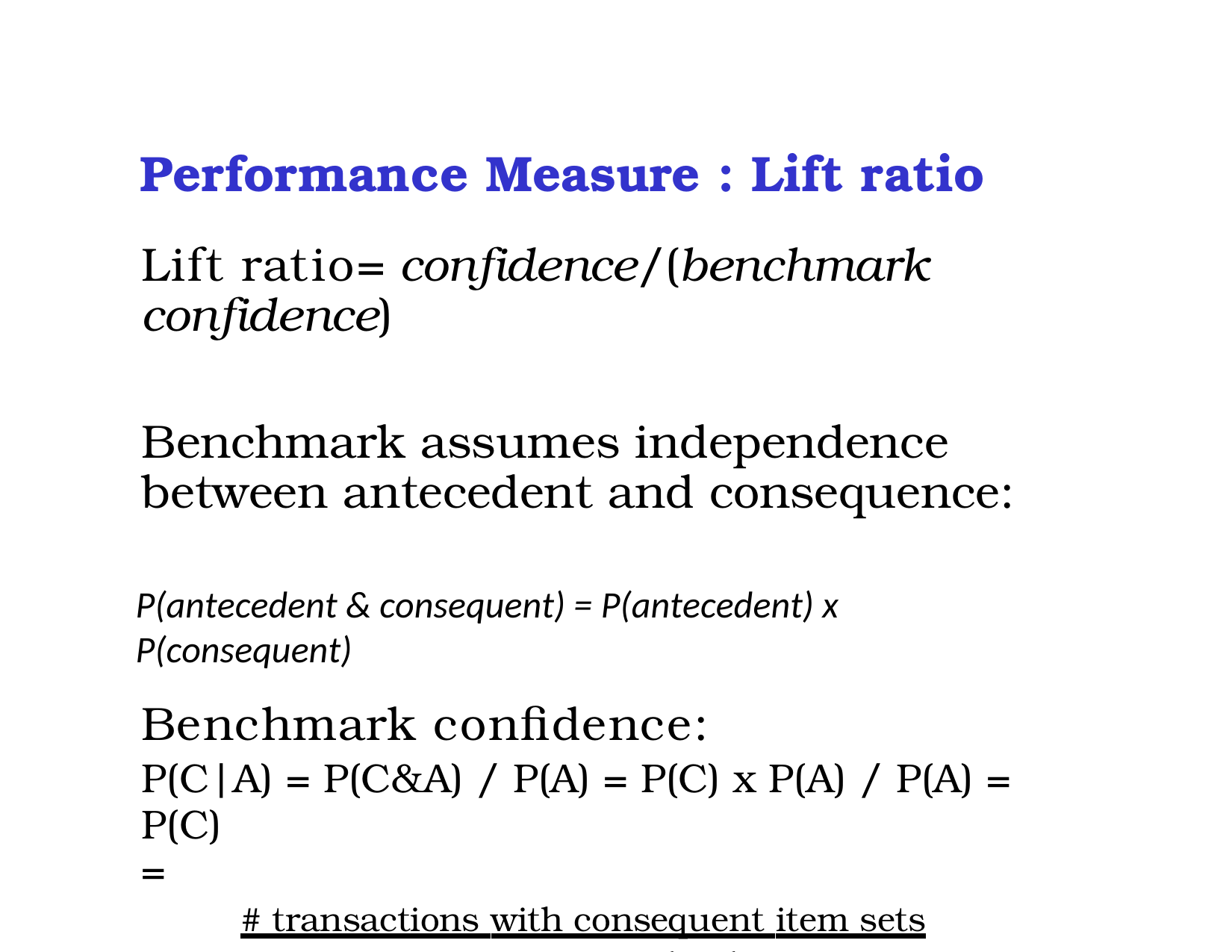

# Performance Measure : Lift ratio
Lift ratio= confidence/(benchmark confidence)

Benchmark assumes independence between antecedent and consequence:

P(antecedent & consequent) = P(antecedent) x P(consequent)
Benchmark confidence:
P(C|A) = P(C&A) / P(A) = P(C) x P(A) / P(A) = P(C)
=
# transactions with consequent item sets
# transactions in database